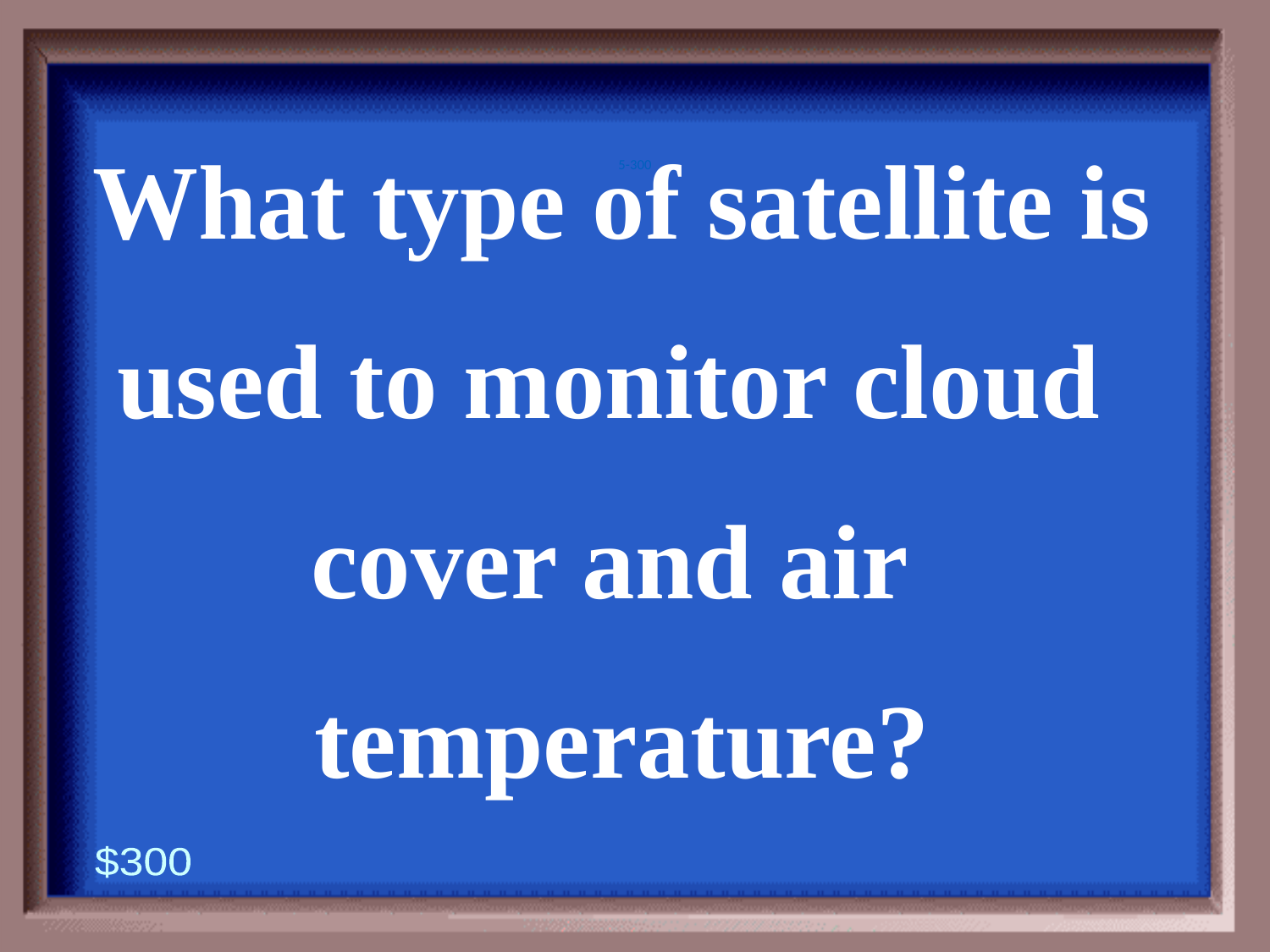

5-300
What type of satellite is
used to monitor cloud
cover and air
temperature?
$300